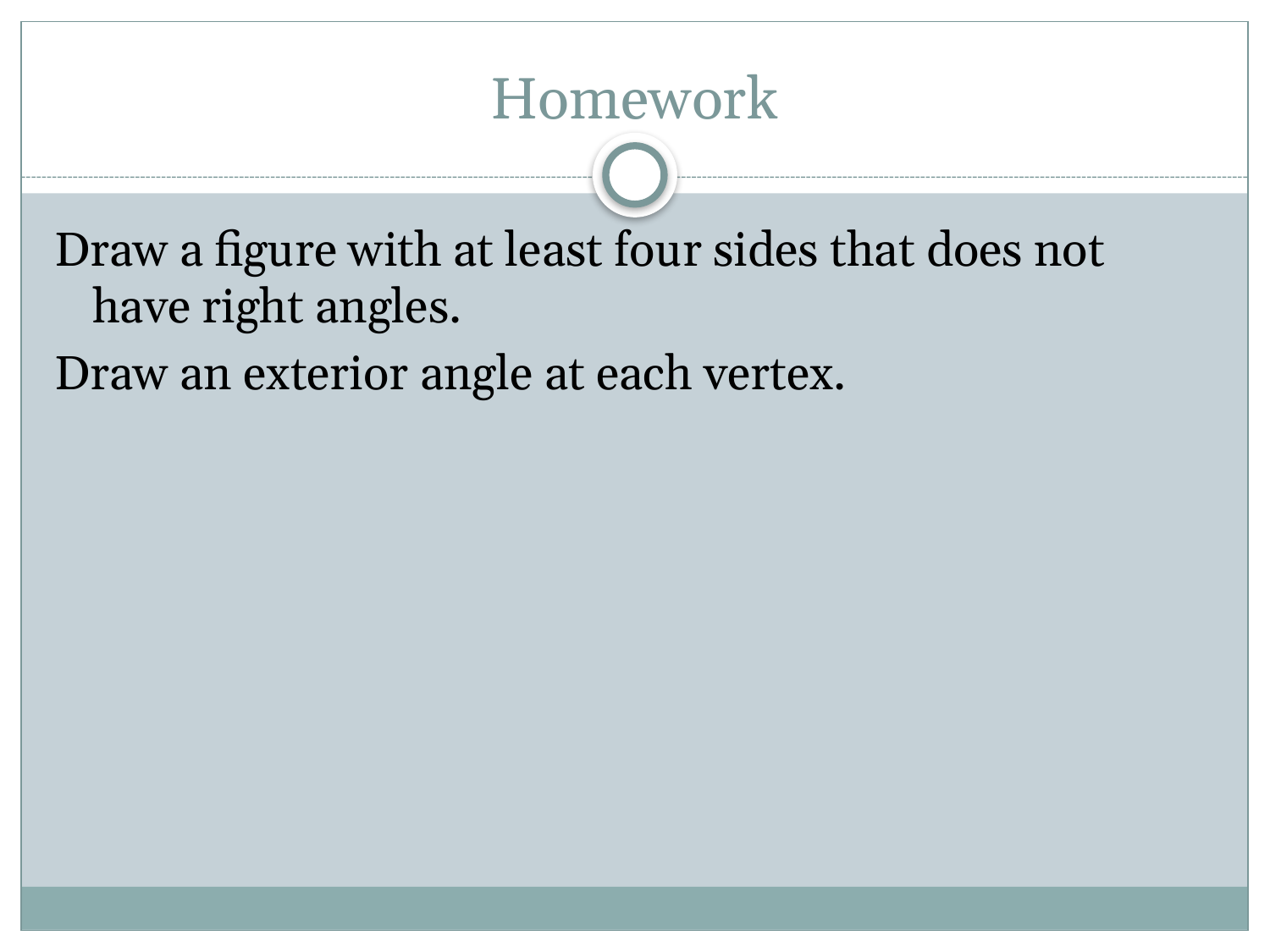

# Homework
Draw a figure with at least four sides that does not have right angles.
Draw an exterior angle at each vertex.